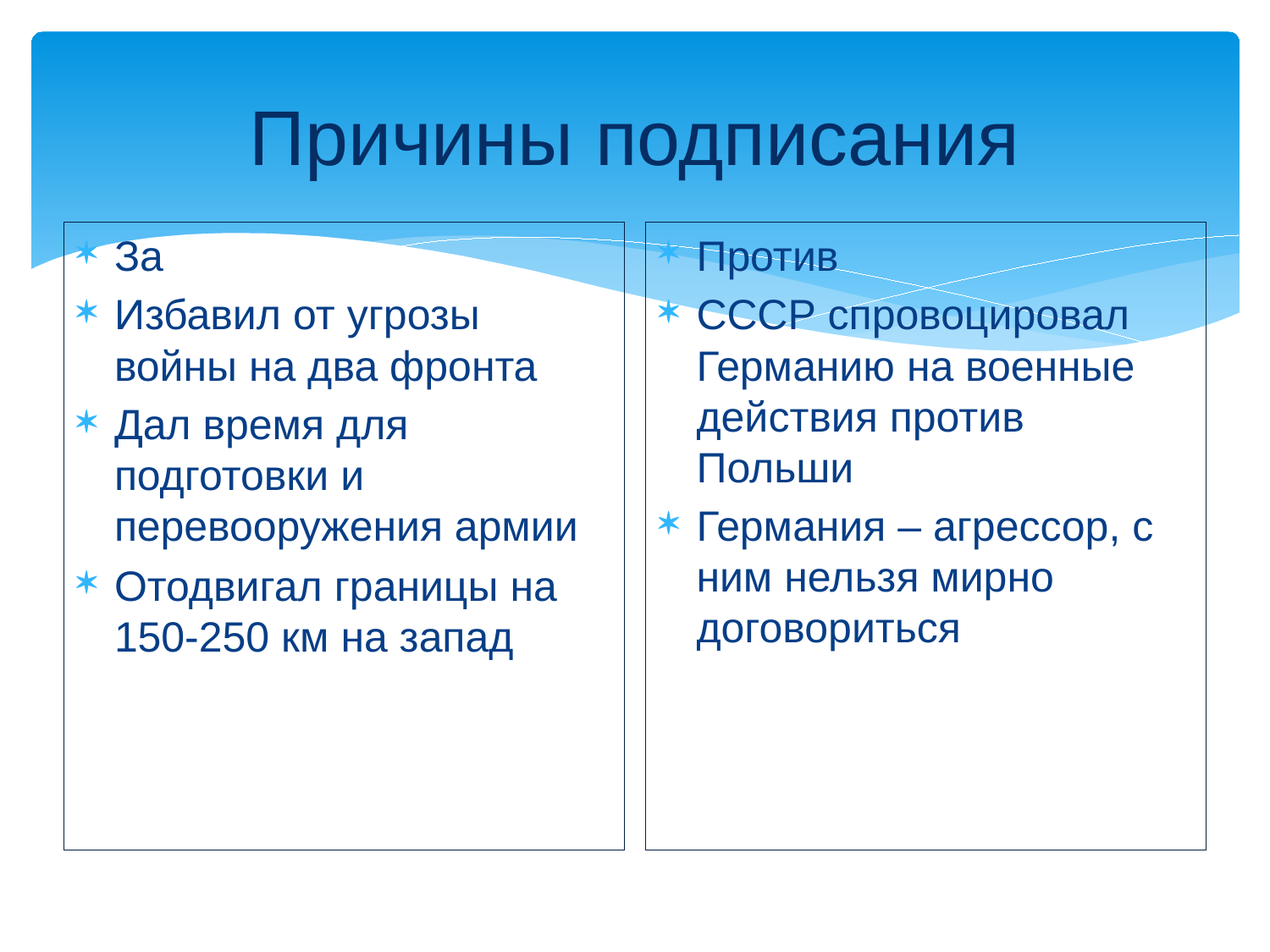

# Причины подписания
За
Избавил от угрозы войны на два фронта
Дал время для подготовки и перевооружения армии
Отодвигал границы на 150-250 км на запад
Против
СССР спровоцировал Германию на военные действия против Польши
Германия – агрессор, с ним нельзя мирно договориться